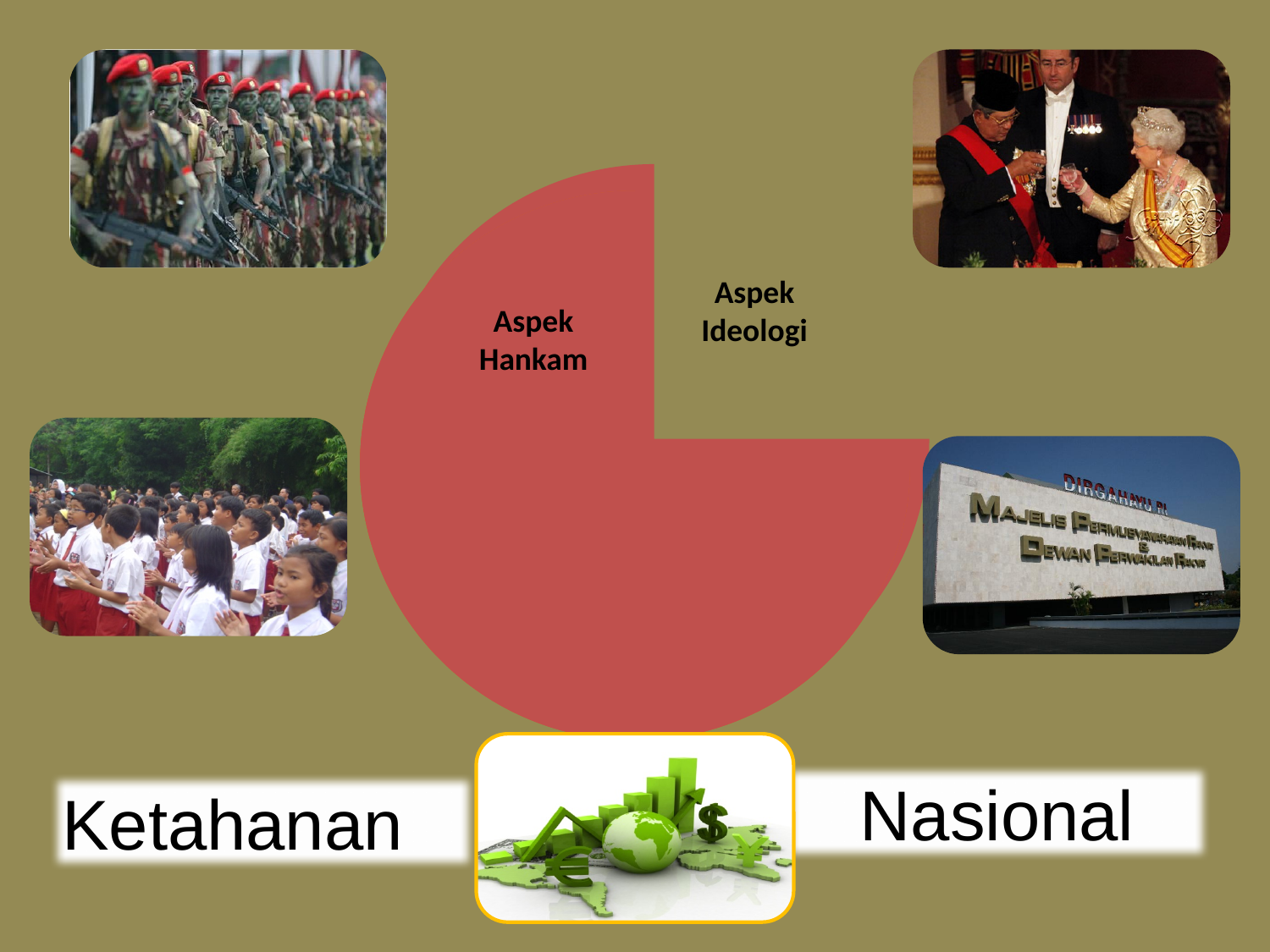

Aspek Ideologi
Aspek Ekonomi
Aspek SosBud
Aspek Hankam
Aspek Politik

Nasional
Ketahanan